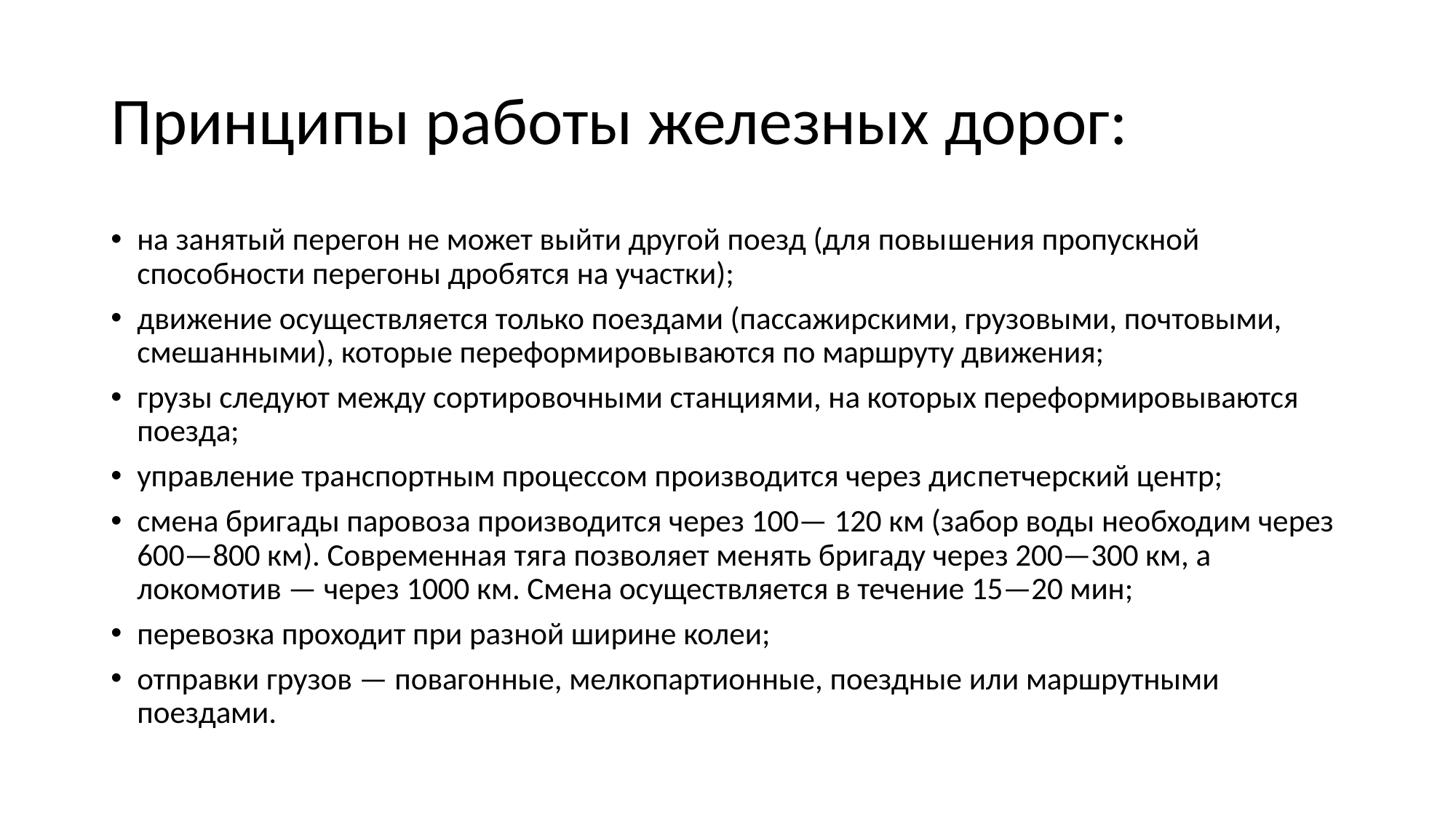

# Принципы работы железных дорог:
на занятый перегон не может выйти другой поезд (для повы­шения пропускной способности перегоны дробятся на участки);
движение осуществляется только поездами (пассажирскими, грузовыми, почтовыми, смешанными), которые переформировы­ваются по маршруту движения;
грузы следуют между сортировочными станциями, на которых переформировываются поезда;
управление транспортным процессом производится через дис­петчерский центр;
смена бригады паровоза производится через 100— 120 км (забор воды необходим через 600—800 км). Современная тяга позволяет менять бригаду через 200—300 км, а локомотив — через 1000 км. Смена осуществляется в течение 15—20 мин;
перевозка проходит при разной ширине колеи;
отправки грузов — повагонные, мелкопартионные, поездные или маршрутными поездами.